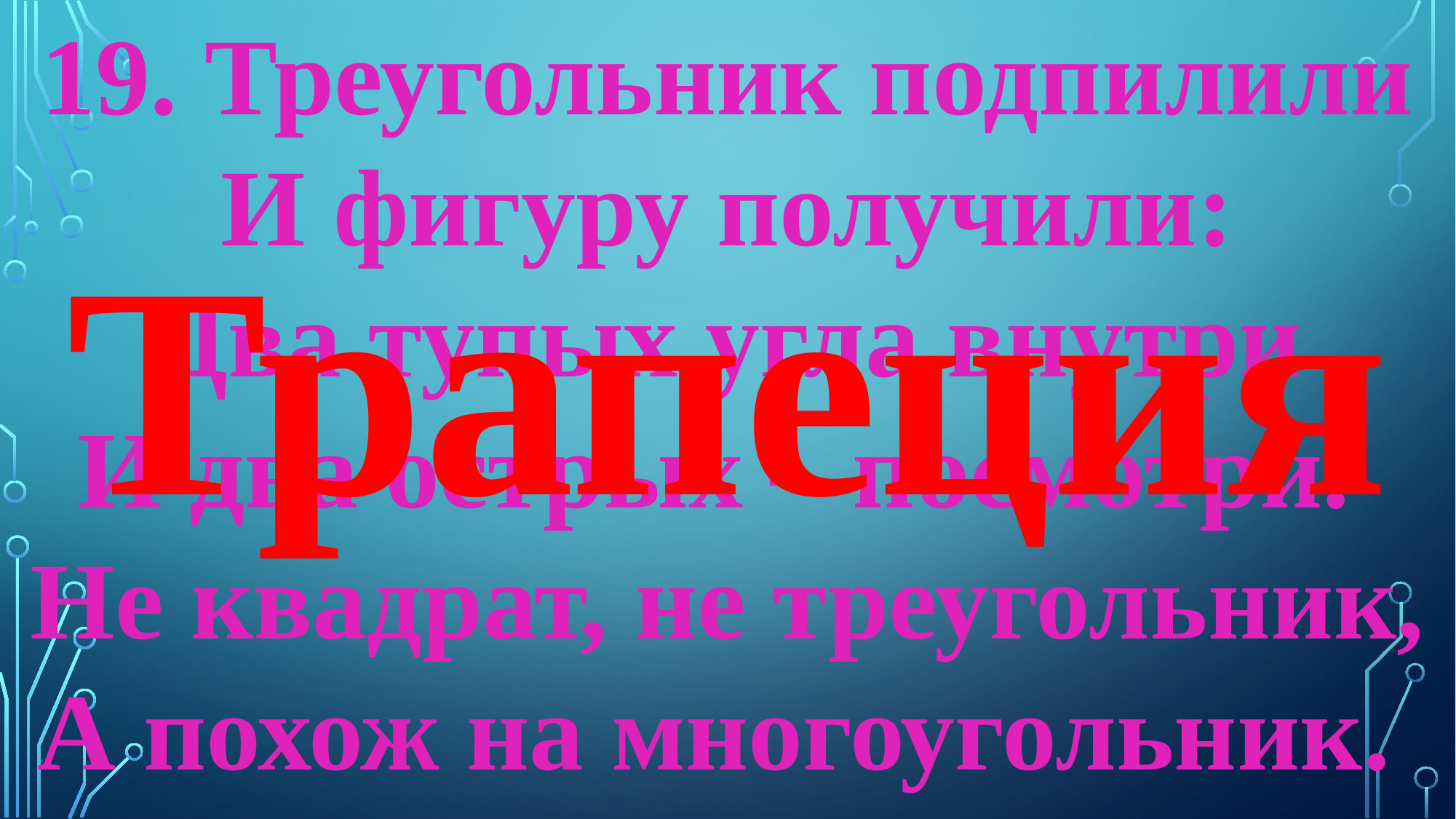

19. Треугольник подпилили
И фигуру получили:
Два тупых угла внутри
И два острых – посмотри.
Не квадрат, не треугольник,
А похож на многоугольник.
Трапеция